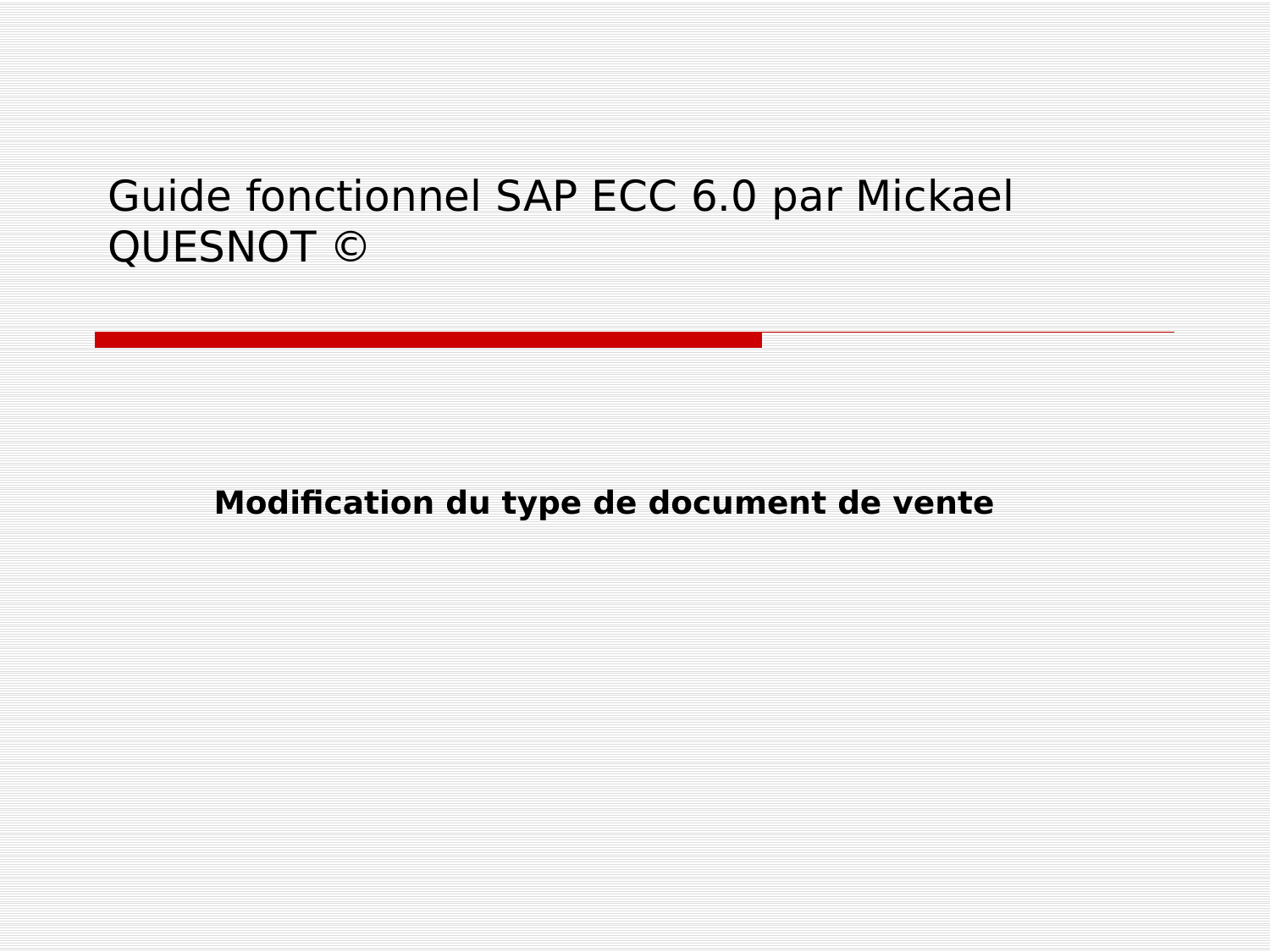

# Guide fonctionnel SAP ECC 6.0 par Mickael QUESNOT ©
Modification du type de document de vente